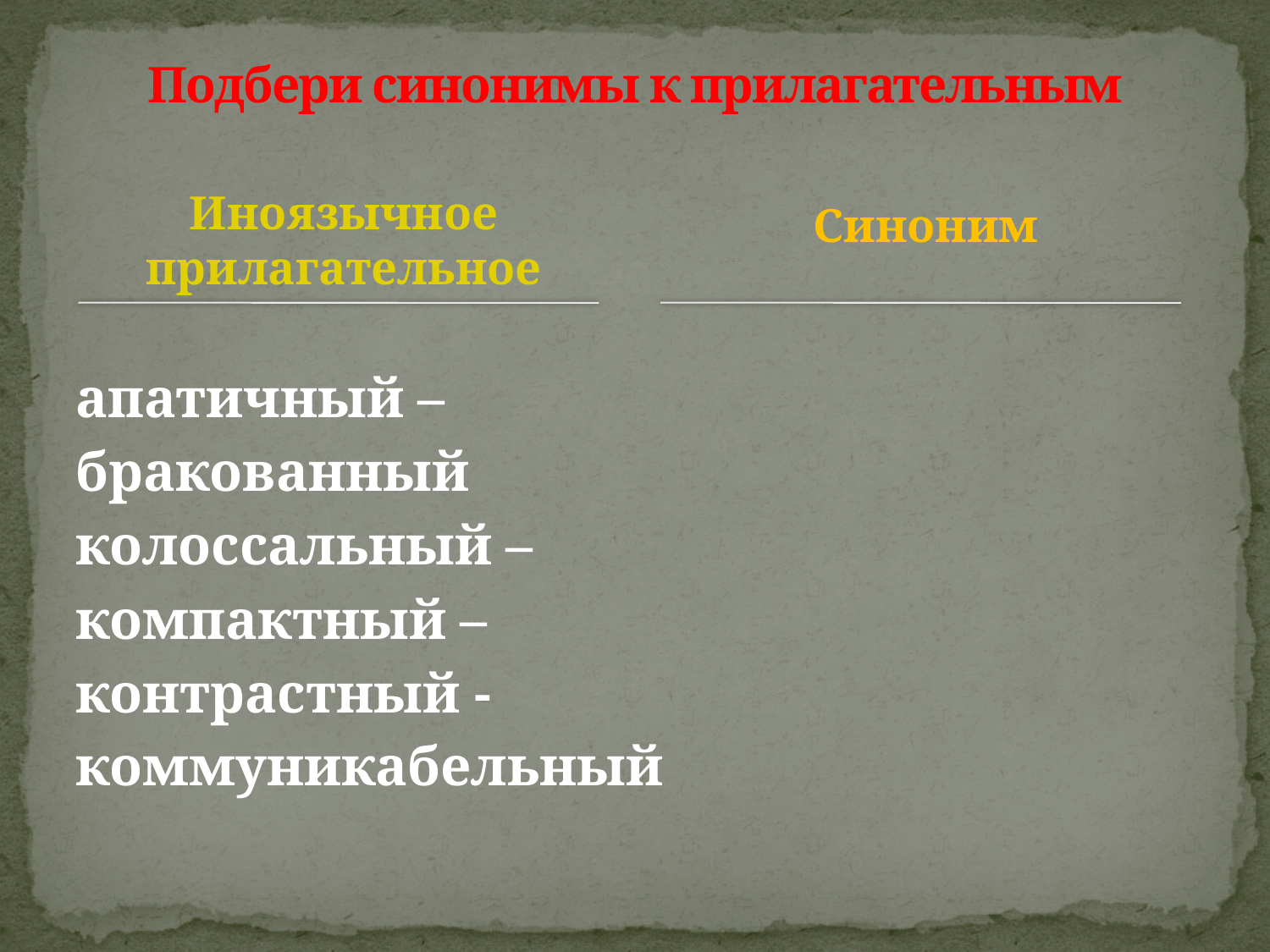

# Подбери синонимы к прилагательным
Синоним
Иноязычное прилагательное

апатичный –
бракованный
колоссальный –
компактный –
контрастный -
коммуникабельный